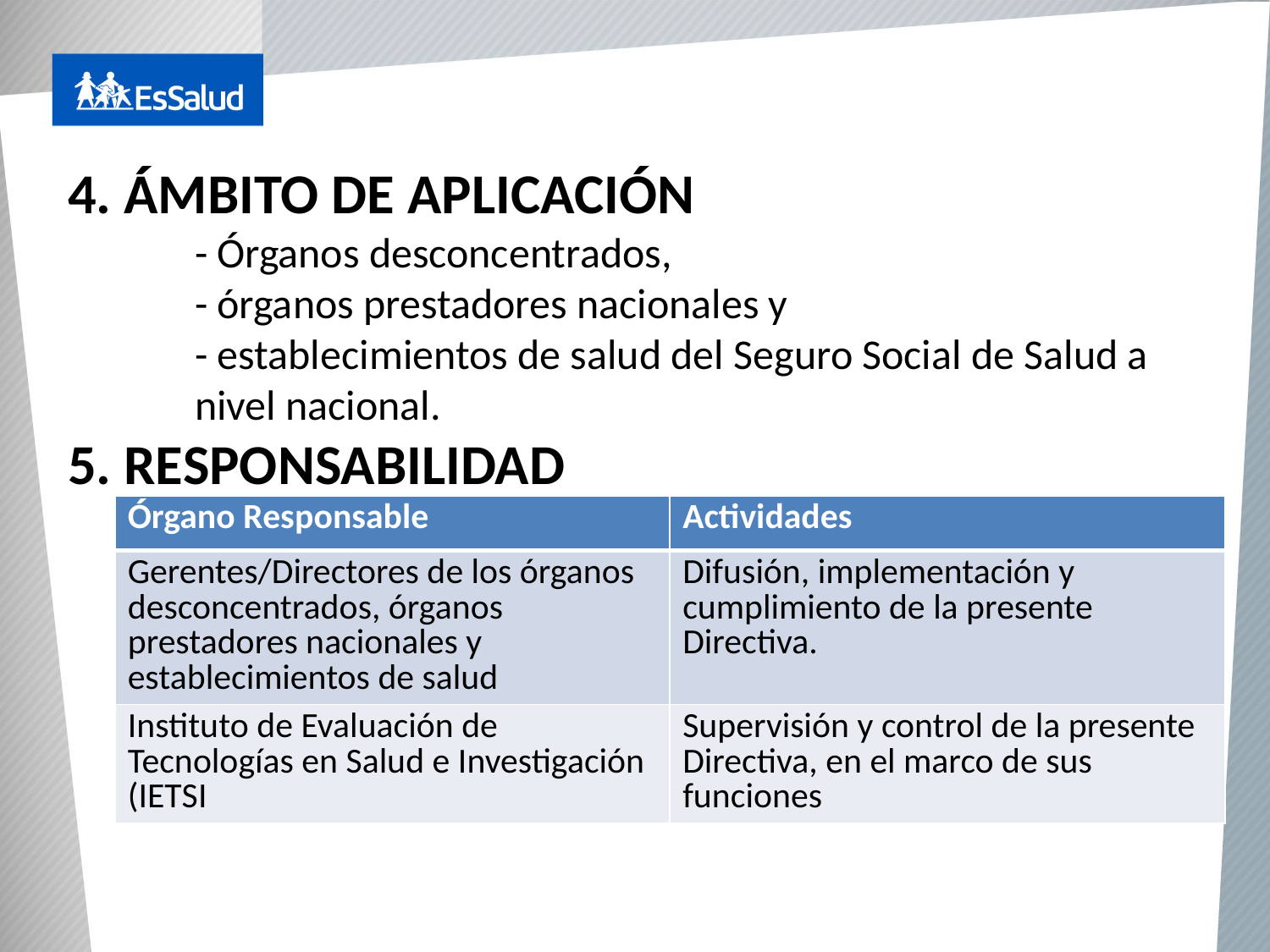

# 4. ÁMBITO DE APLICACIÓN - Órganos desconcentrados, - órganos prestadores nacionales y - establecimientos de salud del Seguro Social de Salud a 	nivel nacional. 5. RESPONSABILIDAD
| Órgano Responsable | Actividades |
| --- | --- |
| Gerentes/Directores de los órganos desconcentrados, órganos prestadores nacionales y establecimientos de salud | Difusión, implementación y cumplimiento de la presente Directiva. |
| Instituto de Evaluación de Tecnologías en Salud e Investigación (IETSI | Supervisión y control de la presente Directiva, en el marco de sus funciones |